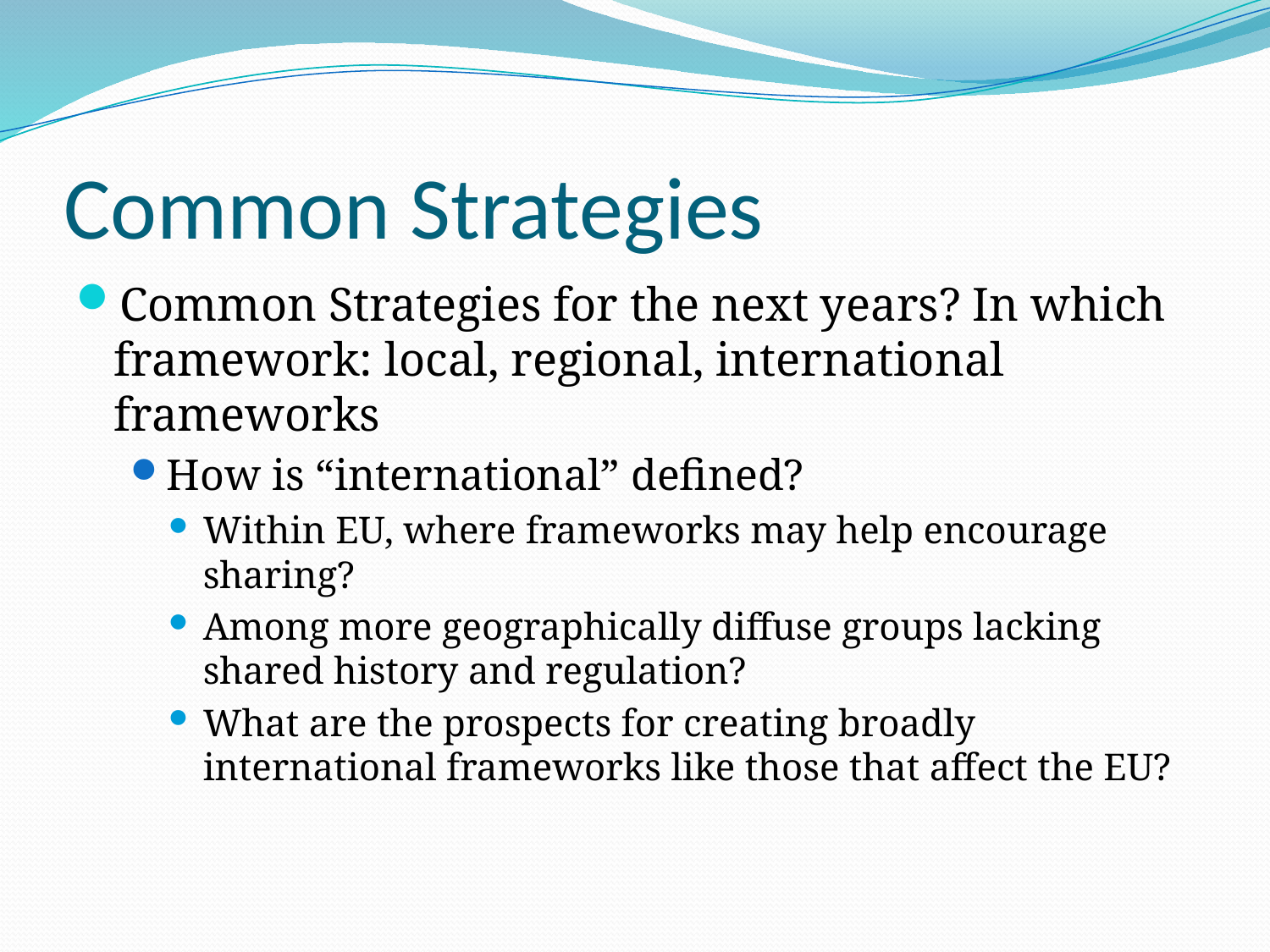

# Common Strategies
Common Strategies for the next years? In which framework: local, regional, international frameworks
How is “international” defined?
Within EU, where frameworks may help encourage sharing?
Among more geographically diffuse groups lacking shared history and regulation?
What are the prospects for creating broadly international frameworks like those that affect the EU?